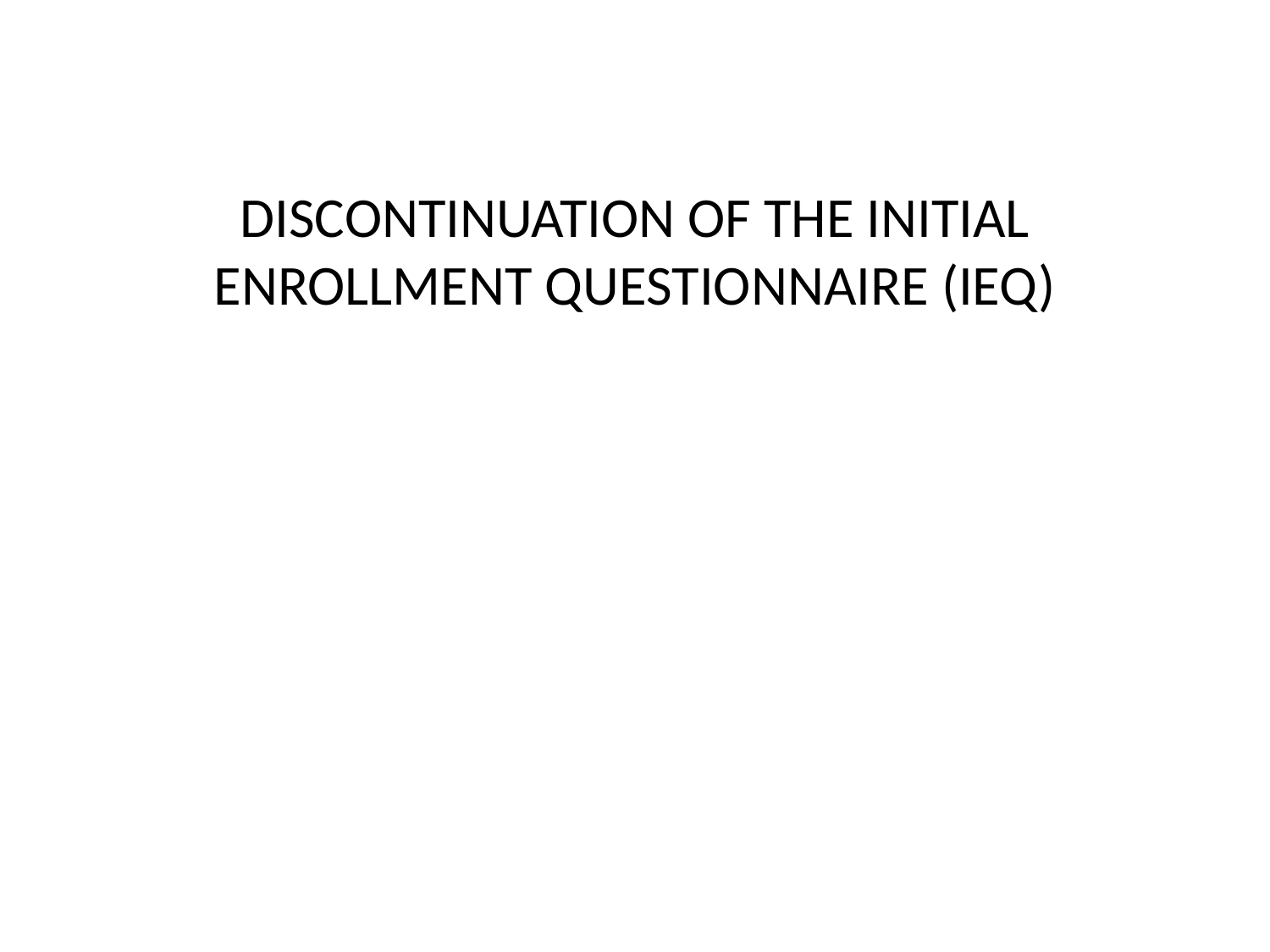

# DISCONTINUATION OF THE INITIAL ENROLLMENT QUESTIONNAIRE (IEQ)